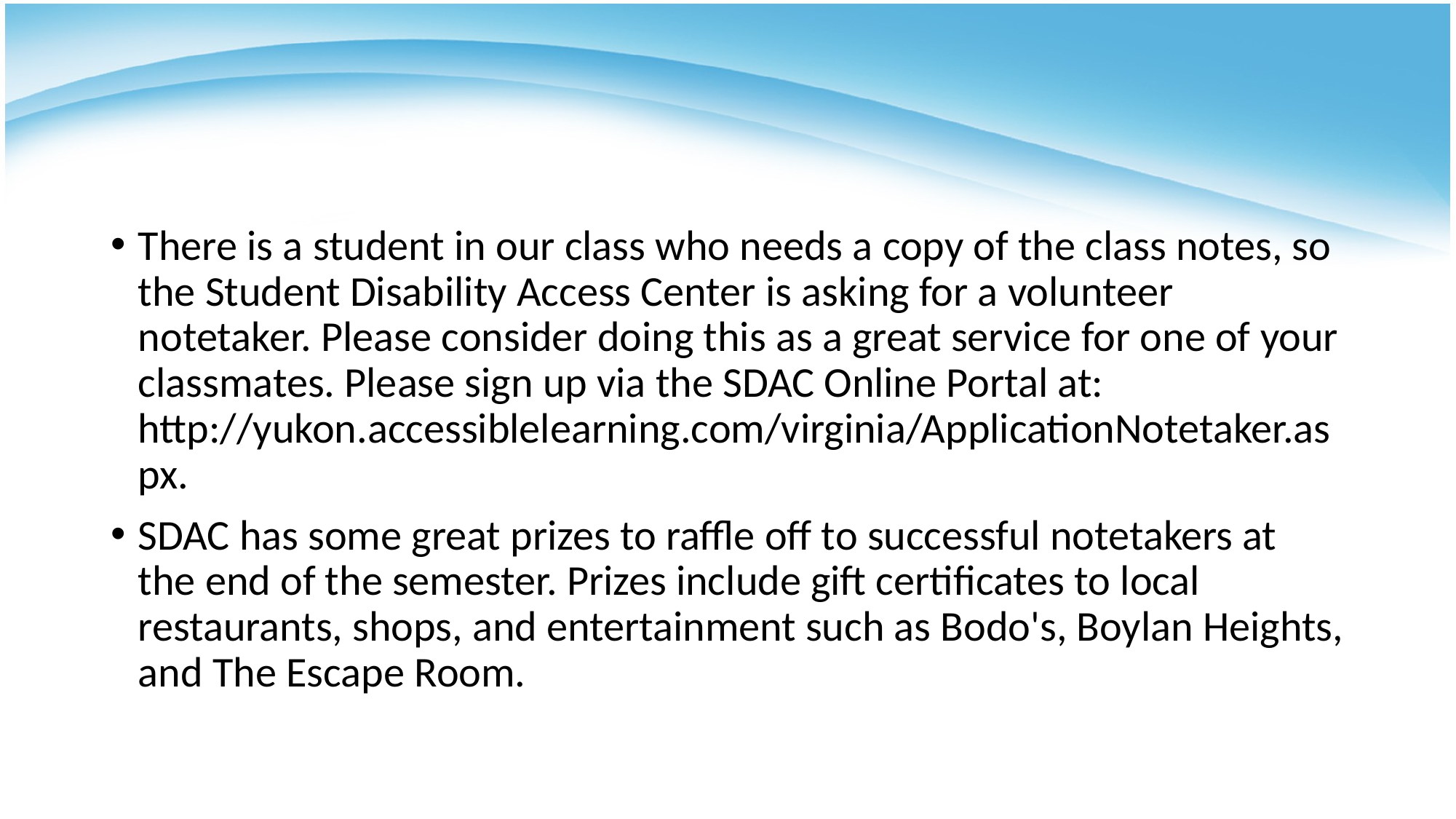

#
There is a student in our class who needs a copy of the class notes, so the Student Disability Access Center is asking for a volunteer notetaker. Please consider doing this as a great service for one of your classmates. Please sign up via the SDAC Online Portal at: http://yukon.accessiblelearning.com/virginia/ApplicationNotetaker.aspx.
SDAC has some great prizes to raffle off to successful notetakers at the end of the semester. Prizes include gift certificates to local restaurants, shops, and entertainment such as Bodo's, Boylan Heights, and The Escape Room.